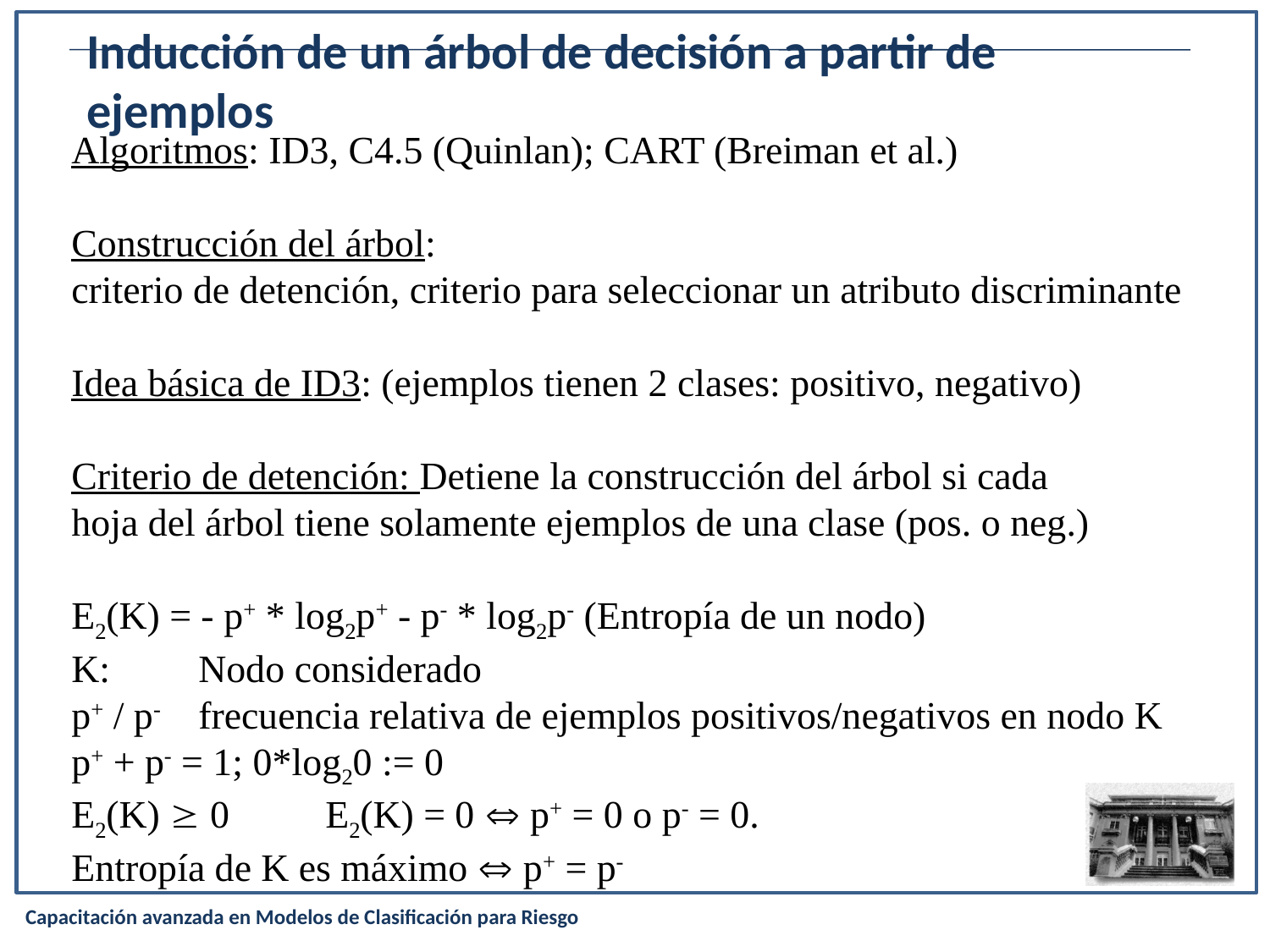

Inducción de un árbol de decisión a partir de  ejemplos
Algoritmos: ID3, C4.5 (Quinlan); CART (Breiman et al.)

Construcción del árbol:
criterio de detención, criterio para seleccionar un atributo discriminante

Idea básica de ID3: (ejemplos tienen 2 clases: positivo, negativo)

Criterio de detención: Detiene la construcción del árbol si cada
hoja del árbol tiene solamente ejemplos de una clase (pos. o neg.)

E2(K) = - p+ * log2p+ - p- * log2p- (Entropía de un nodo)
K: 	Nodo considerado
p+ / p- 	frecuencia relativa de ejemplos positivos/negativos en nodo K
p+ + p- = 1; 0*log20 := 0
E2(K) ≥ 0 	E2(K) = 0 ⇔ p+ = 0 o p- = 0.
Entropía de K es máximo ⇔ p+ = p-